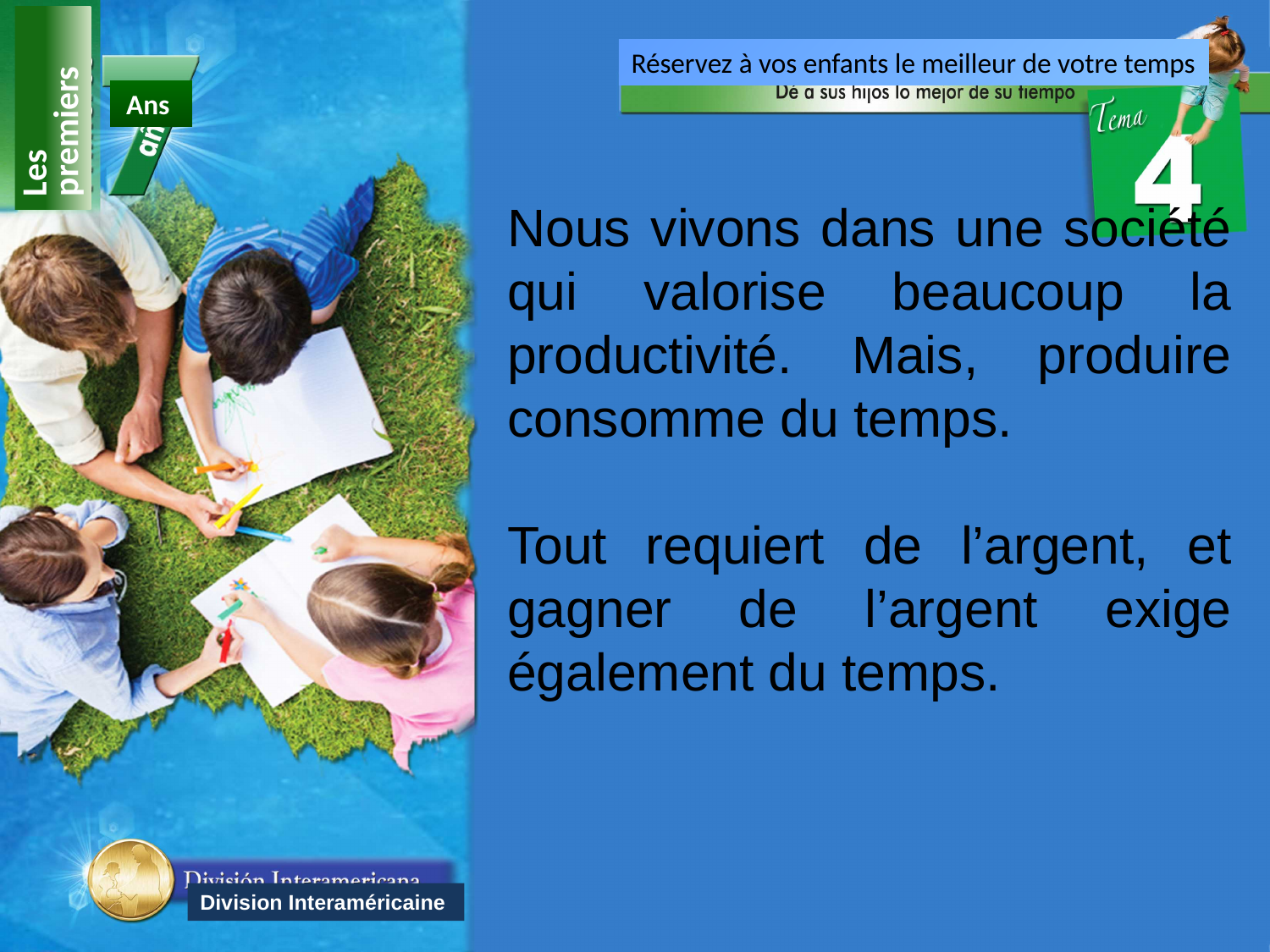

Réservez à vos enfants le meilleur de votre temps
Les premiers
Ans

Nous vivons dans une société qui valorise beaucoup la productivité. Mais, produire consomme du temps.

Tout requiert de l’argent, et gagner de l’argent exige également du temps.
Division Interaméricaine